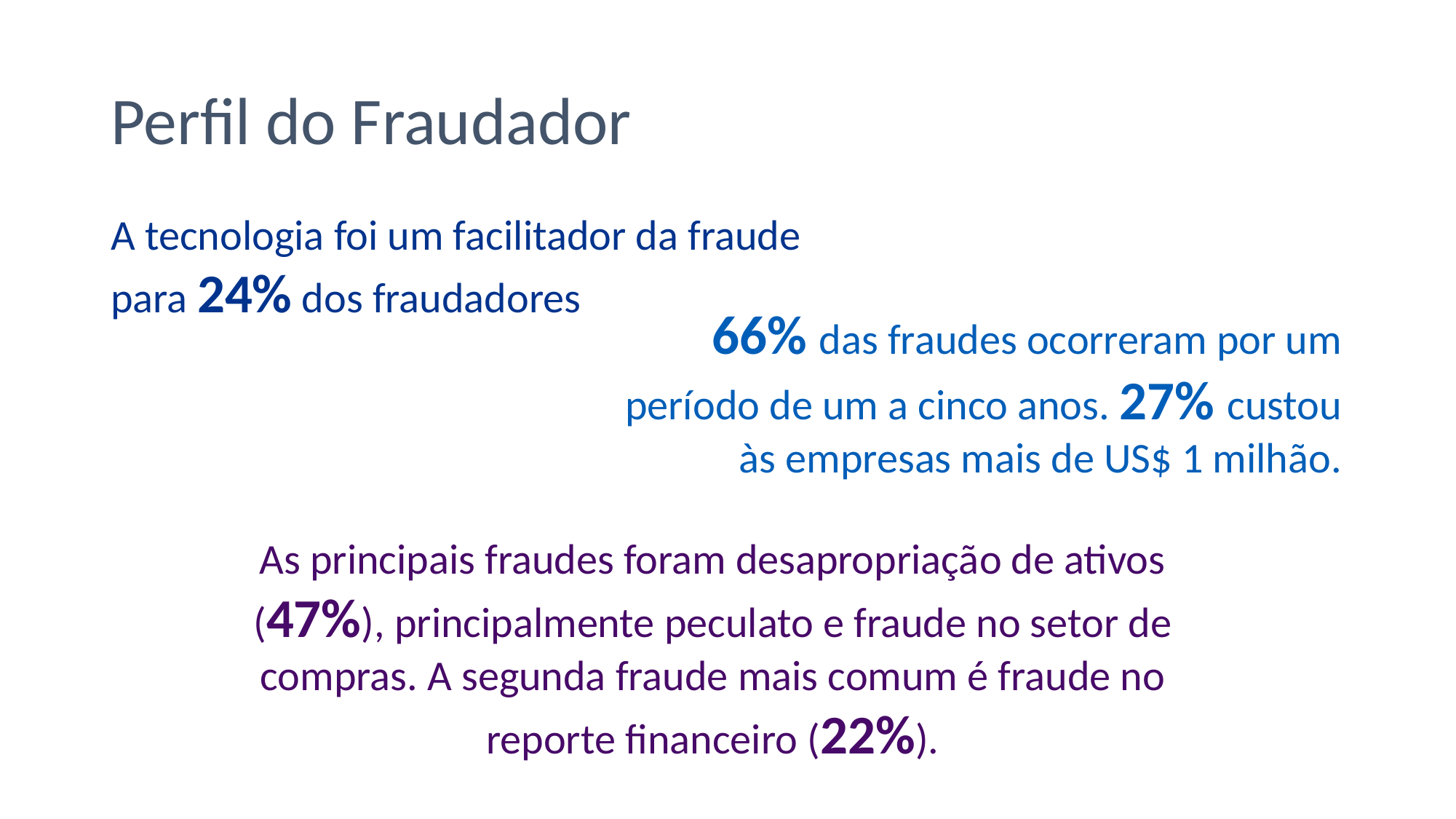

# Perfil do Fraudador
A tecnologia foi um facilitador da fraude para 24% dos fraudadores
66% das fraudes ocorreram por um período de um a cinco anos. 27% custou às empresas mais de US$ 1 milhão.
As principais fraudes foram desapropriação de ativos (47%), principalmente peculato e fraude no setor de compras. A segunda fraude mais comum é fraude no reporte financeiro (22%).